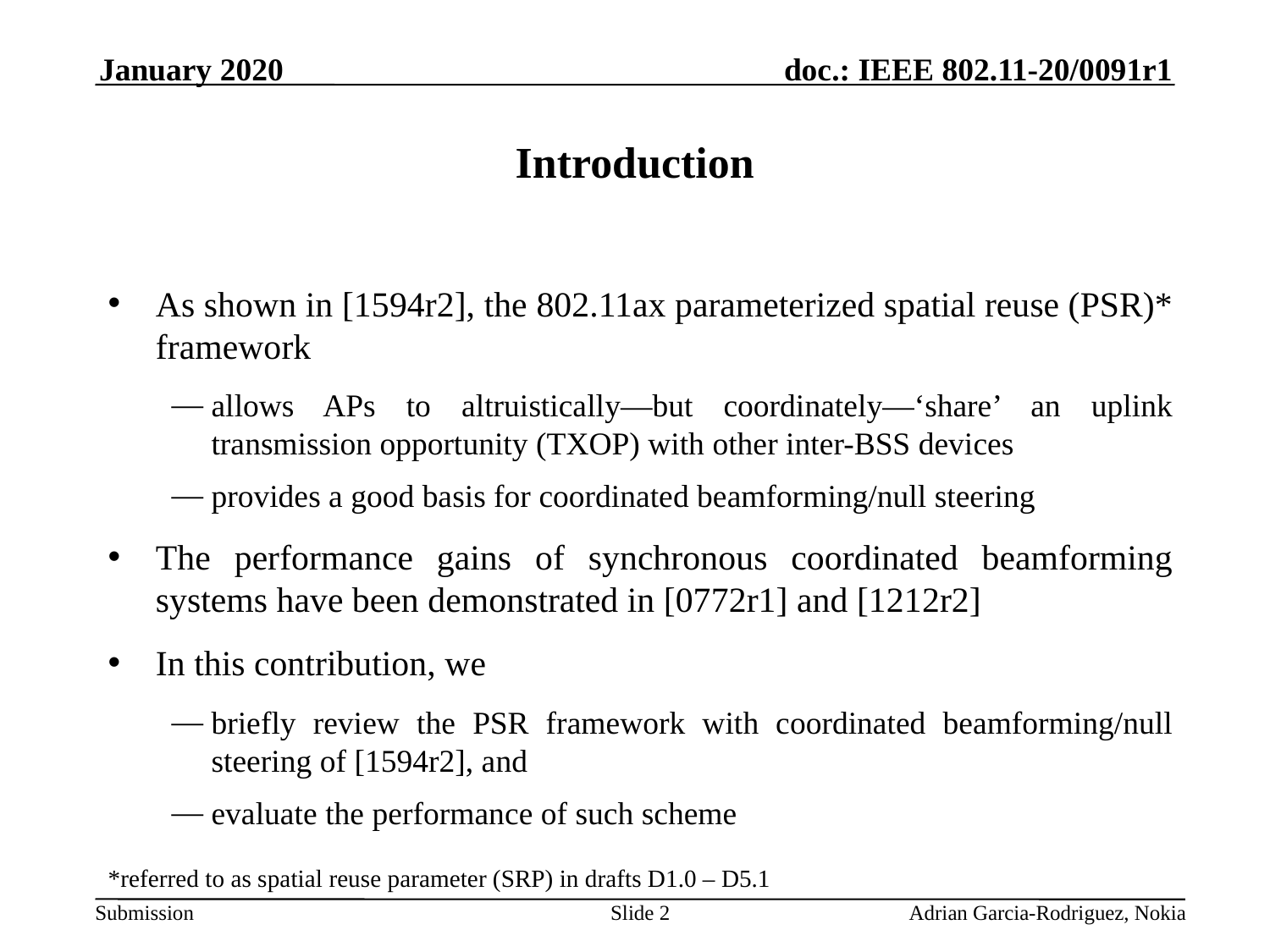

January 2020
# Introduction
As shown in [1594r2], the 802.11ax parameterized spatial reuse (PSR)* framework
allows APs to altruistically—but coordinately—‘share’ an uplink transmission opportunity (TXOP) with other inter-BSS devices
provides a good basis for coordinated beamforming/null steering
The performance gains of synchronous coordinated beamforming systems have been demonstrated in [0772r1] and [1212r2]
In this contribution, we
briefly review the PSR framework with coordinated beamforming/null steering of [1594r2], and
evaluate the performance of such scheme

*referred to as spatial reuse parameter (SRP) in drafts D1.0 – D5.1

*
Slide 2
Adrian Garcia-Rodriguez, Nokia